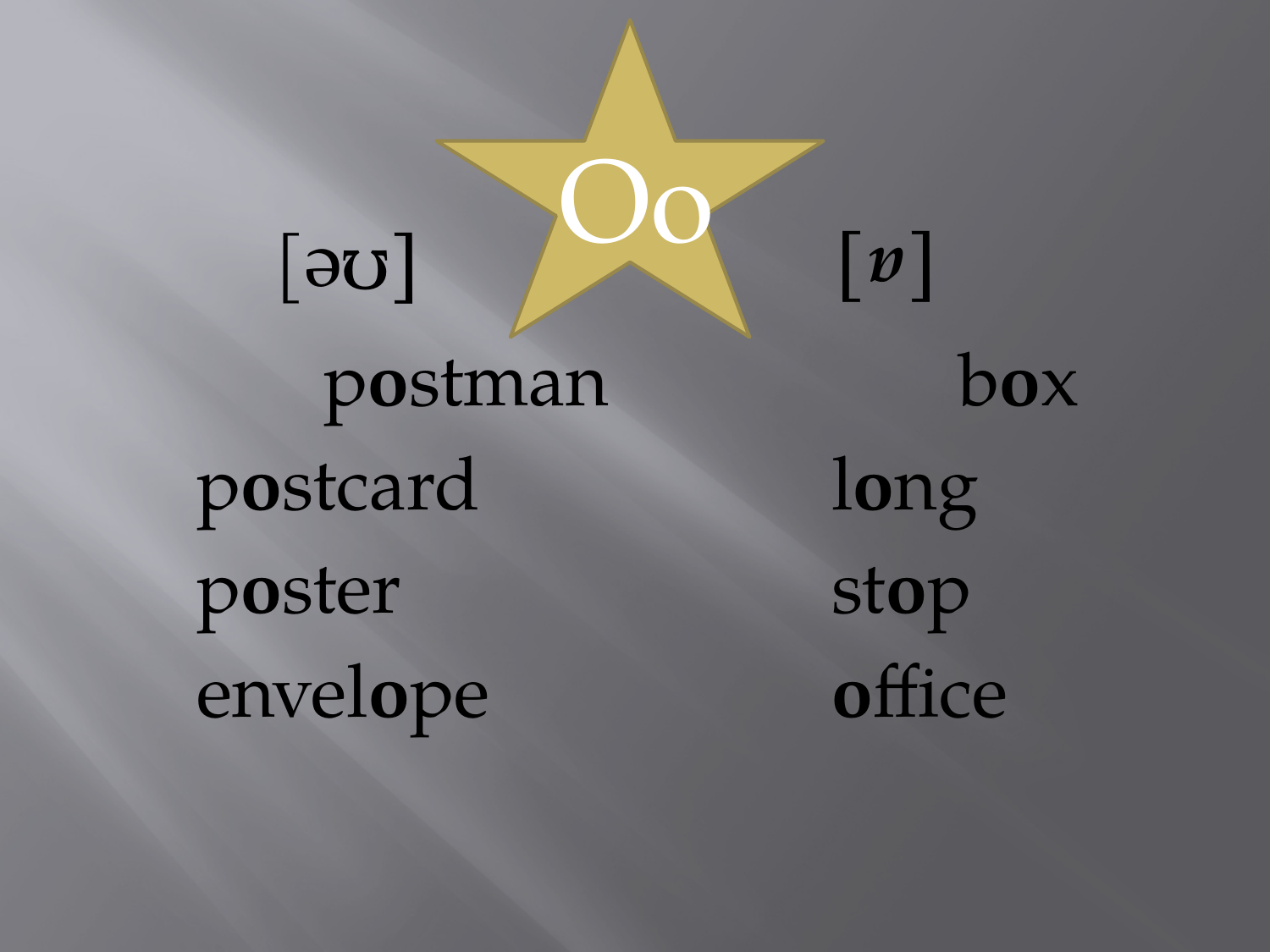

#
Oo

		postman			box
	postcard			long
	poster				stop
	envelope			office
[Ωe]
[a]